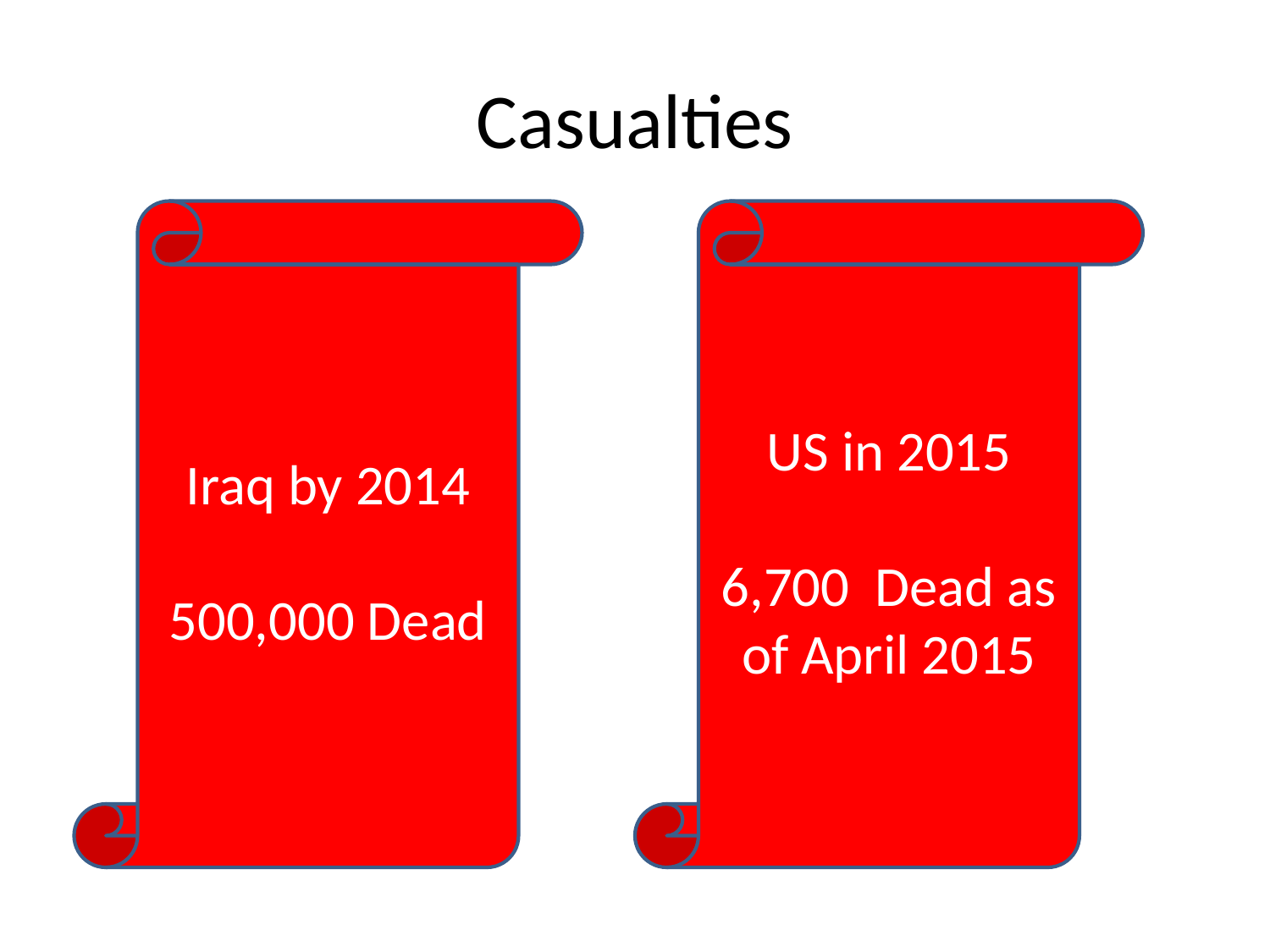

# Casualties
Iraq by 2014

500,000 Dead
US in 2015

6,700  Dead as of April 2015